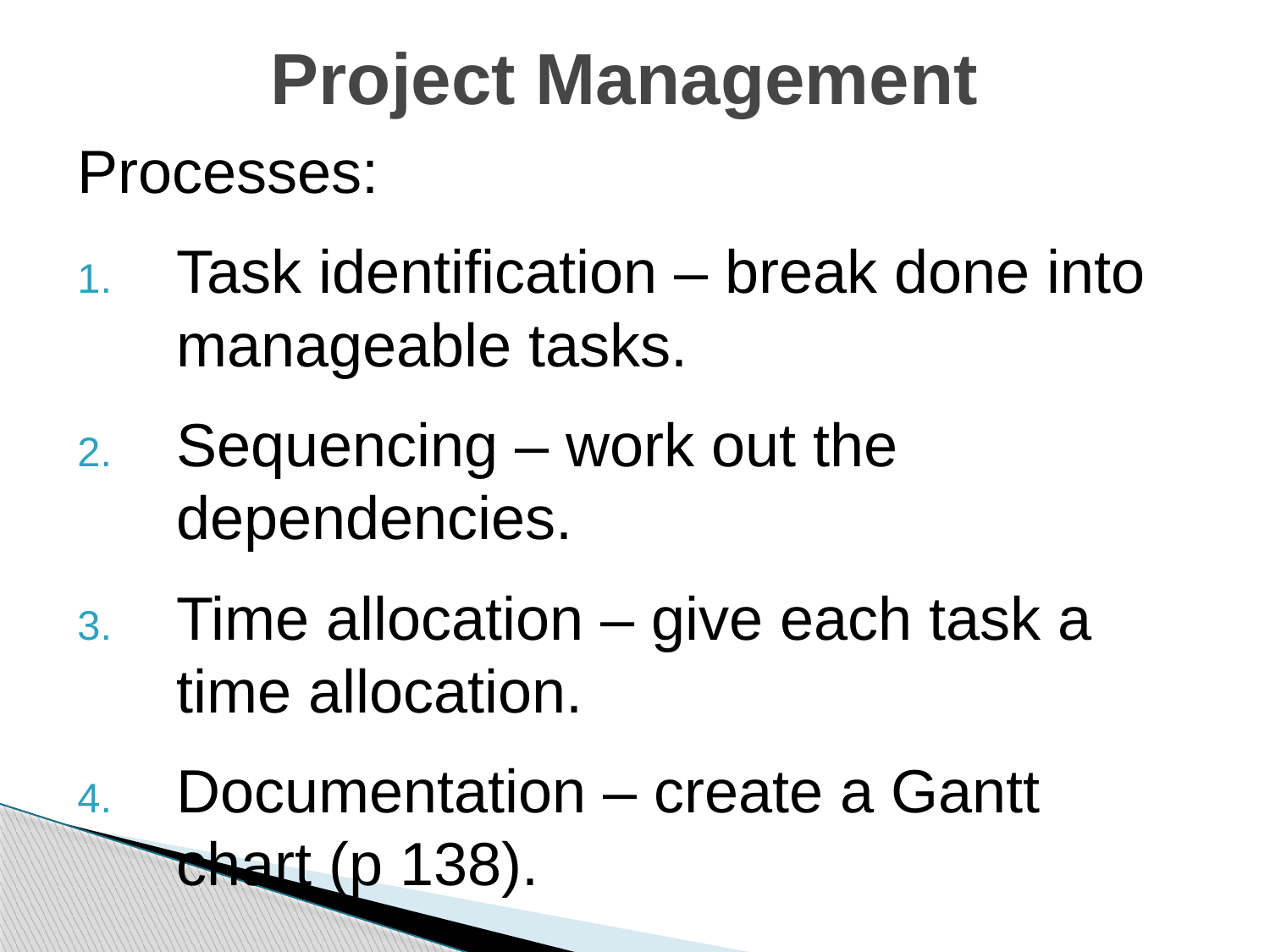

# Project Management
Processes:
Task identification – break done into manageable tasks.
Sequencing – work out the dependencies.
Time allocation – give each task a time allocation.
Documentation – create a Gantt chart (p 138).